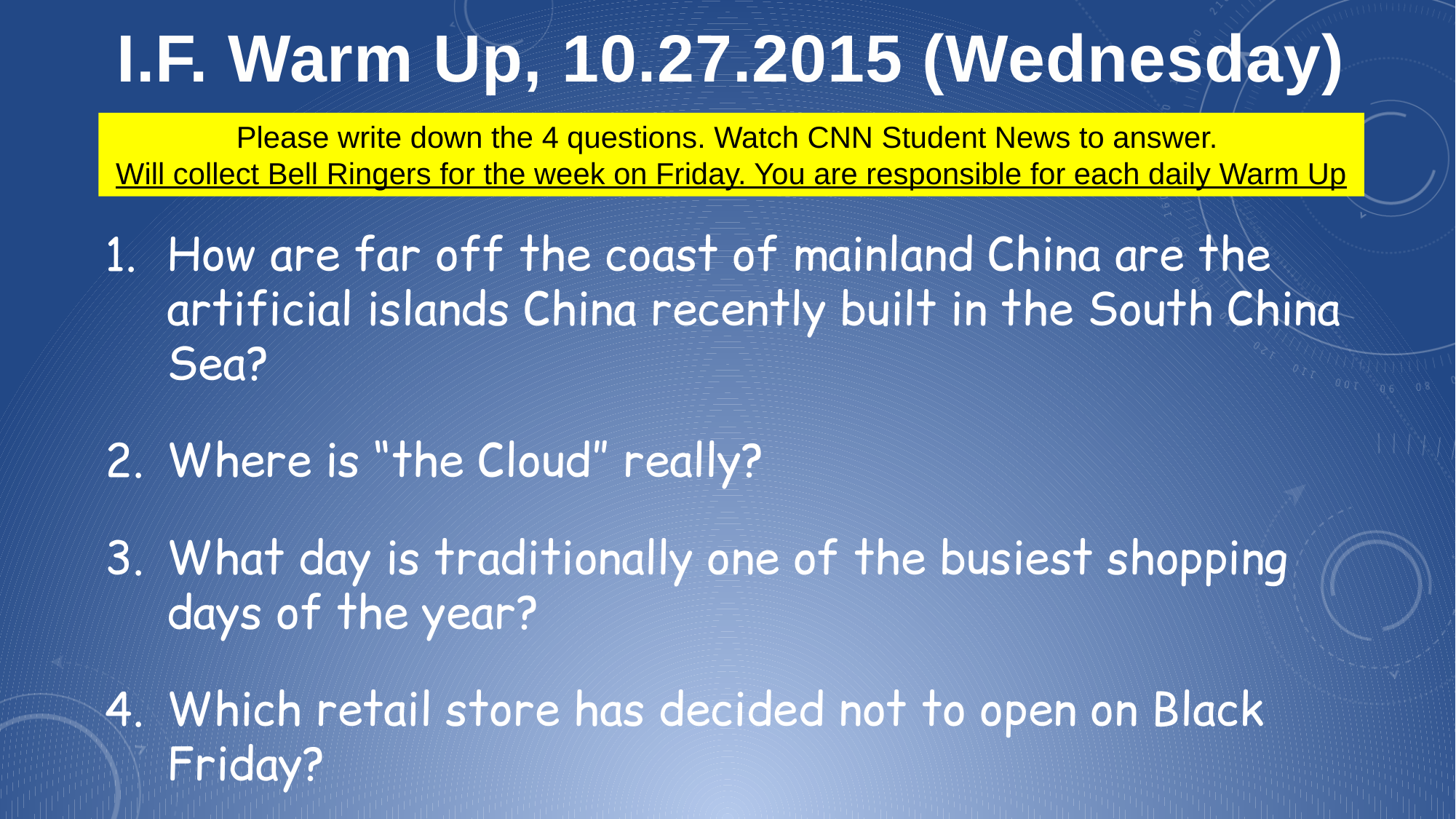

I.F. Warm Up, 10.27.2015 (Wednesday)
Please write down the 4 questions. Watch CNN Student News to answer.
Will collect Bell Ringers for the week on Friday. You are responsible for each daily Warm Up
How are far off the coast of mainland China are the artificial islands China recently built in the South China Sea?
Where is “the Cloud” really?
What day is traditionally one of the busiest shopping days of the year?
Which retail store has decided not to open on Black Friday?